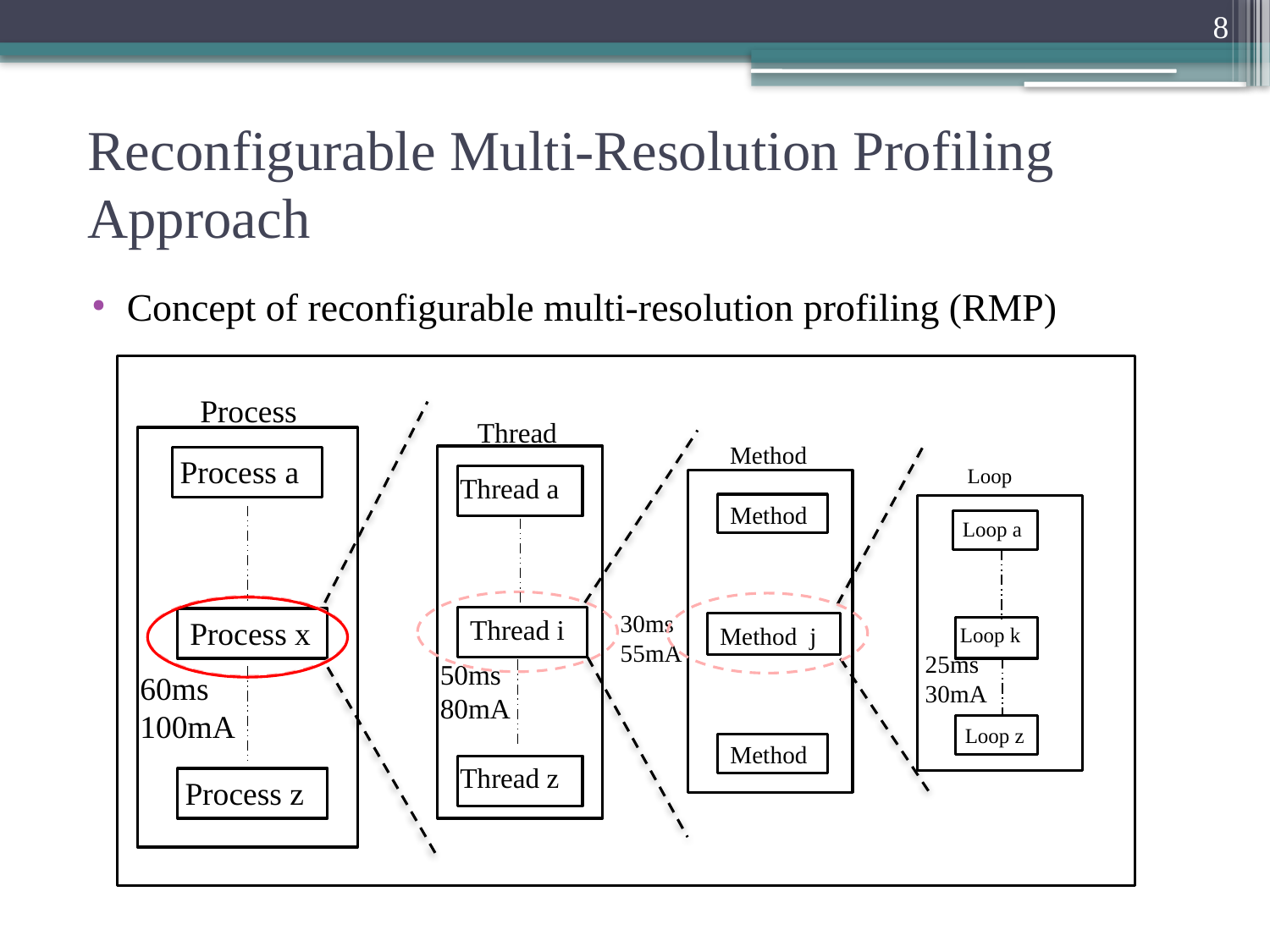

8
# Reconfigurable Multi-Resolution Profiling Approach
Concept of reconfigurable multi-resolution profiling (RMP)

Process
Thread

Method
Process a

Loop
Thread a

Method

Loop a

30ms
55mA
Thread i
Process x

Method  j
Loop k

25ms
30mA
50ms
80mA
60ms
100mA
Loop z

Method

Thread z

Process z